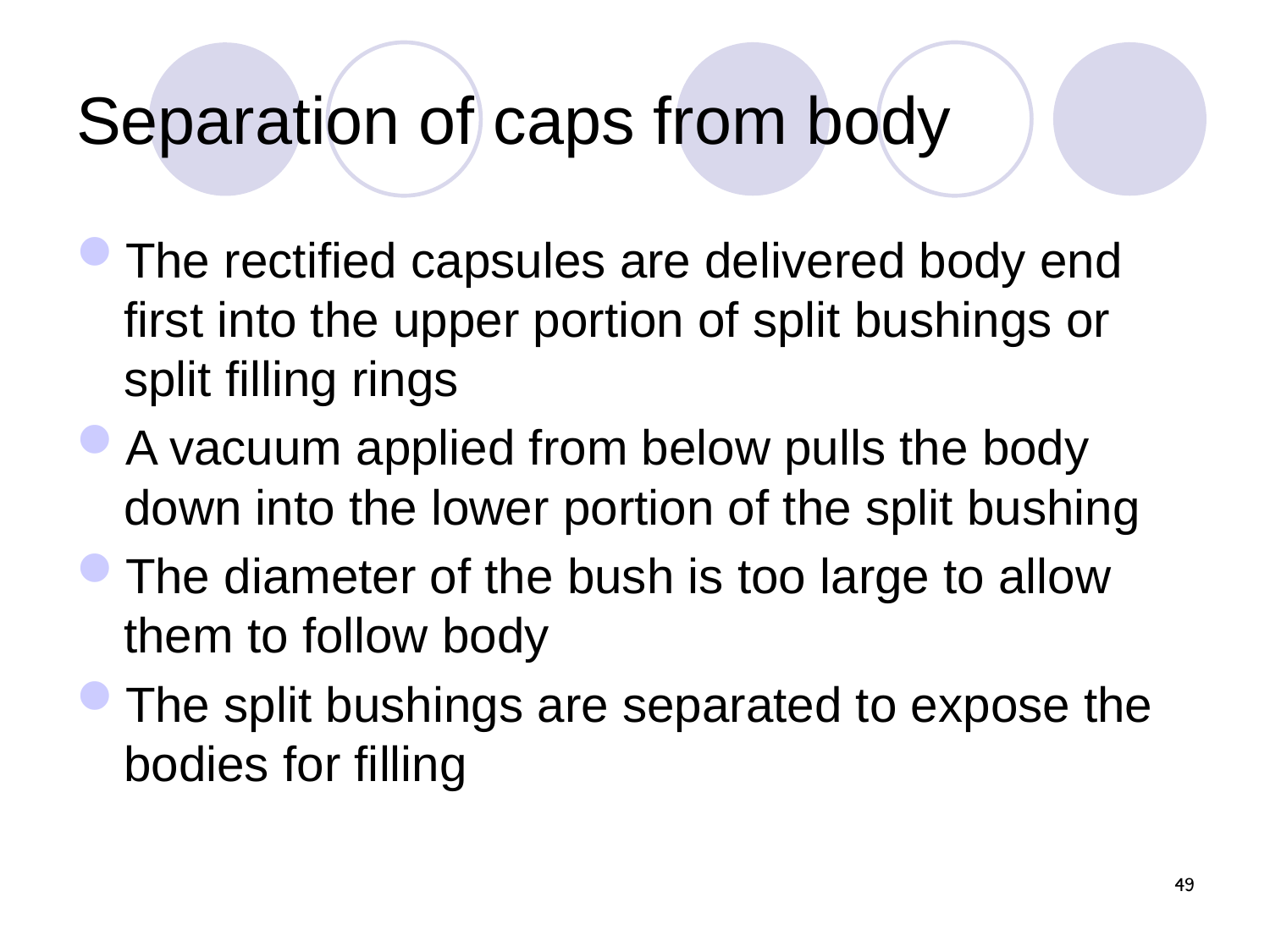

# Separation of caps from body
The rectified capsules are delivered body end first into the upper portion of split bushings or split filling rings
A vacuum applied from below pulls the body down into the lower portion of the split bushing
The diameter of the bush is too large to allow them to follow body
The split bushings are separated to expose the bodies for filling
49